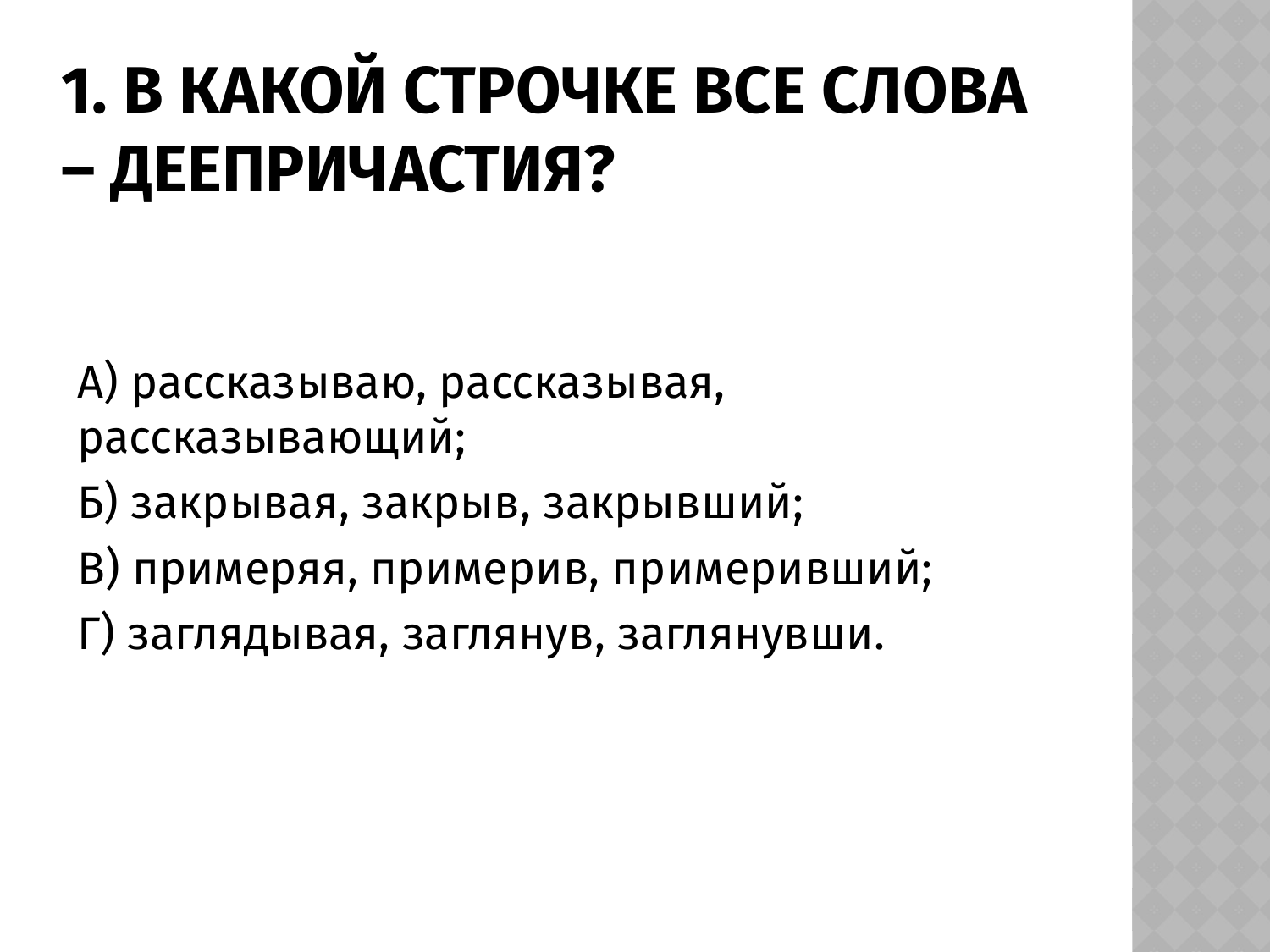

# 1. В какой строчке все слова – деепричастия?
А) рассказываю, рассказывая, рассказывающий;
Б) закрывая, закрыв, закрывший;
В) примеряя, примерив, примеривший;
Г) заглядывая, заглянув, заглянувши.